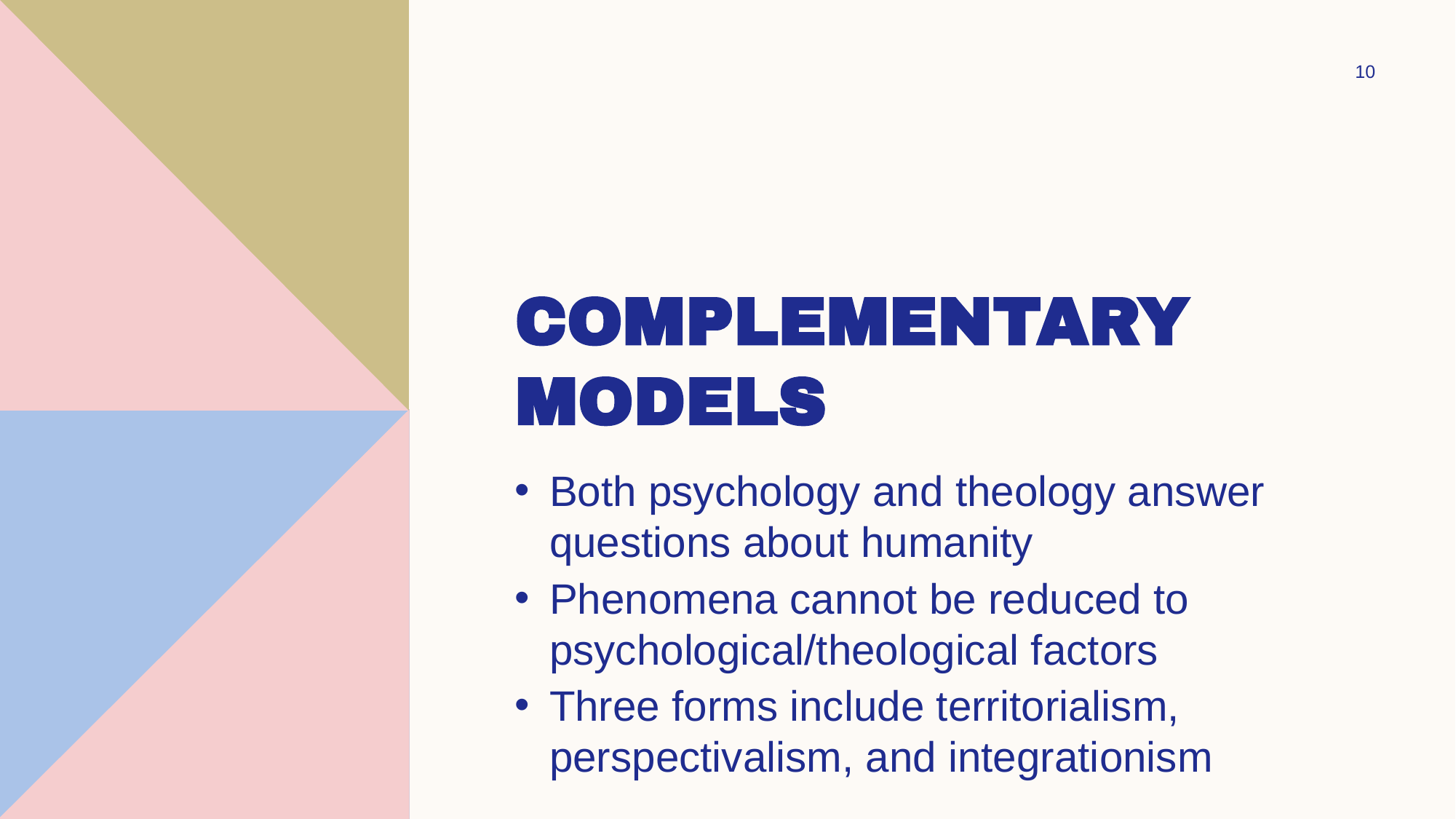

10
# Complementary Models
Both psychology and theology answer questions about humanity
Phenomena cannot be reduced to psychological/theological factors
Three forms include territorialism, perspectivalism, and integrationism